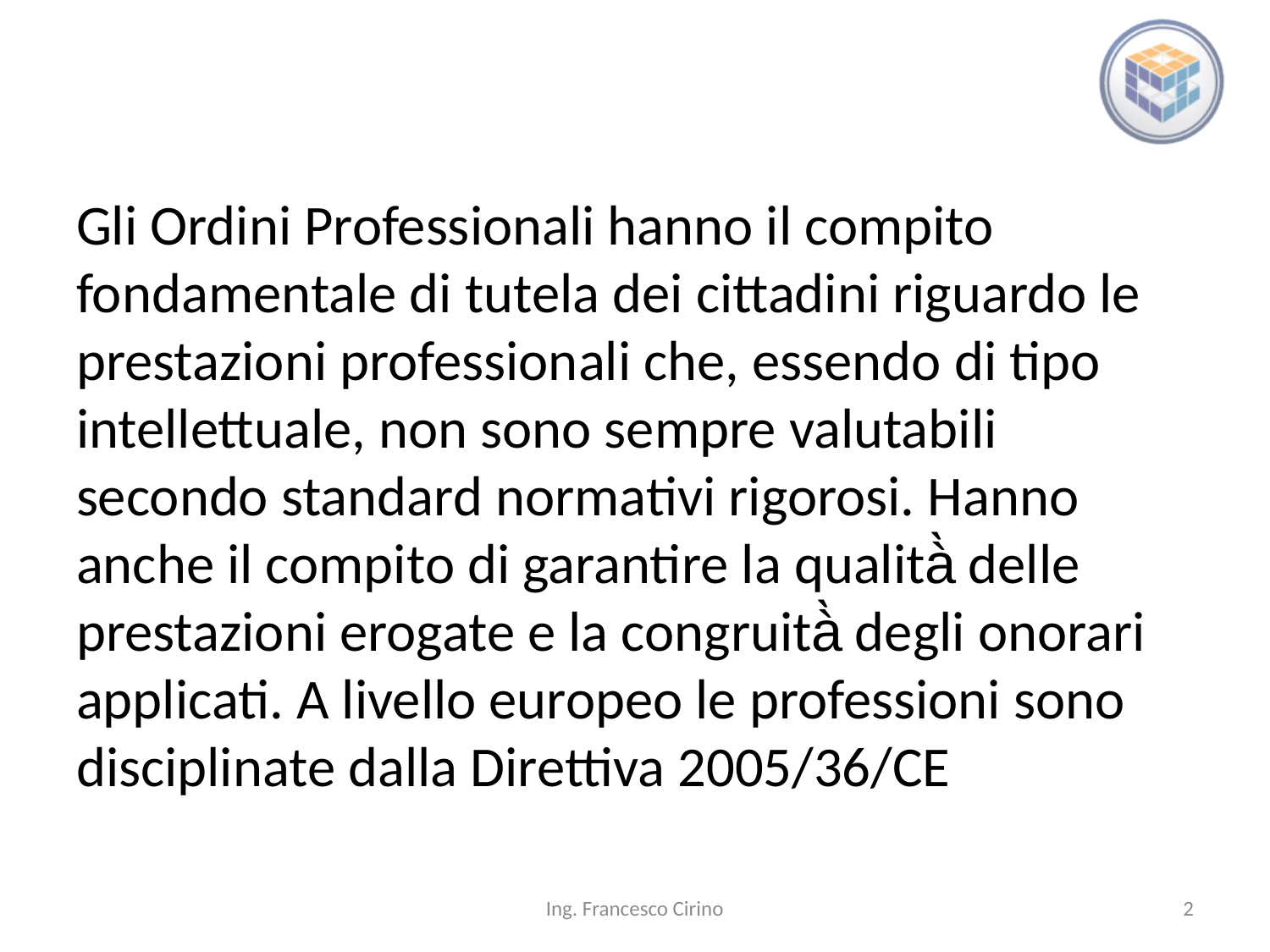

Gli Ordini Professionali hanno il compito fondamentale di tutela dei cittadini riguardo le prestazioni professionali che, essendo di tipo intellettuale, non sono sempre valutabili secondo standard normativi rigorosi. Hanno anche il compito di garantire la qualità̀ delle prestazioni erogate e la congruità̀ degli onorari applicati. A livello europeo le professioni sono disciplinate dalla Direttiva 2005/36/CE

Ing. Francesco Cirino
2